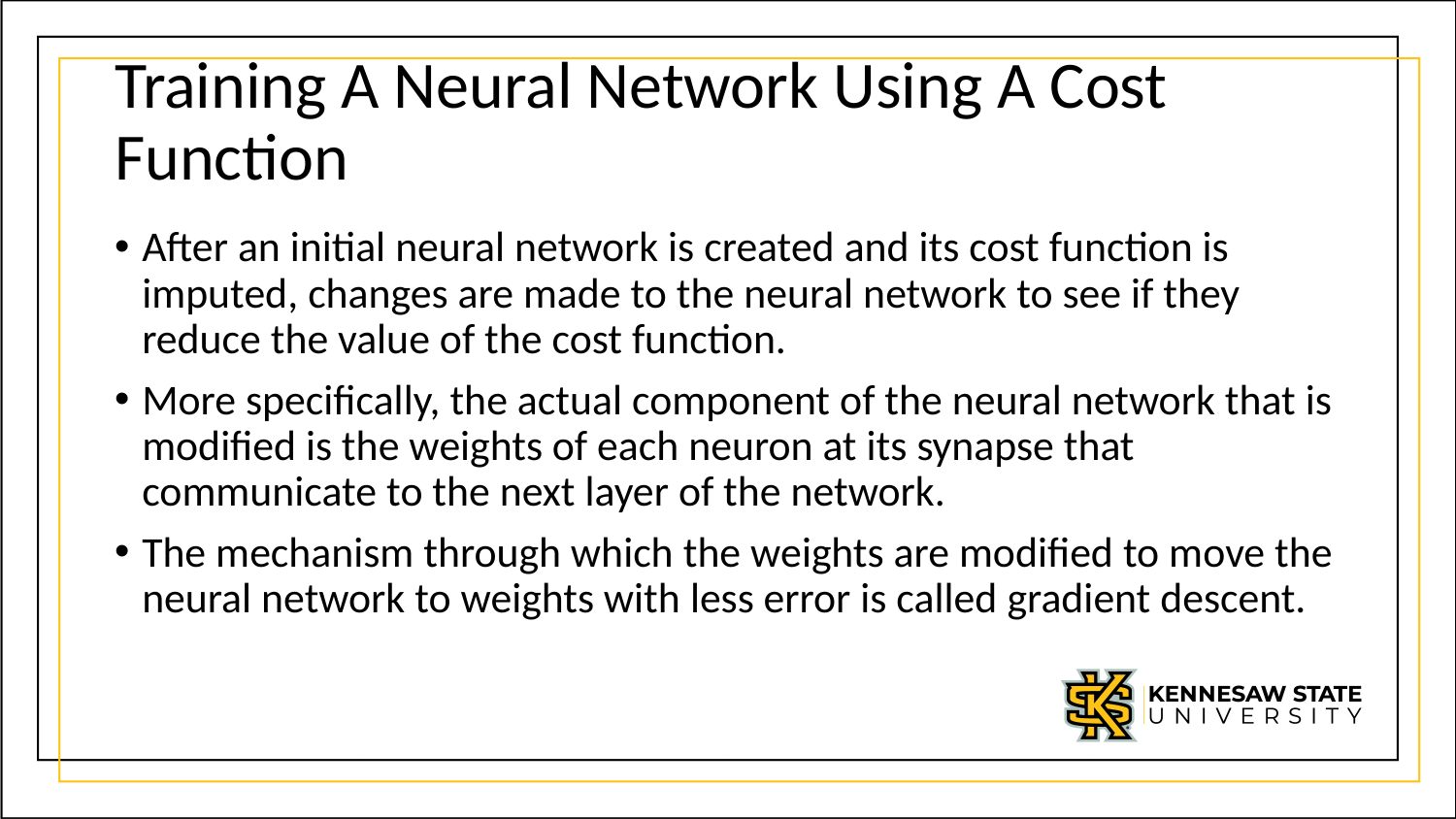

# Training A Neural Network Using A Cost Function
After an initial neural network is created and its cost function is imputed, changes are made to the neural network to see if they reduce the value of the cost function.
More specifically, the actual component of the neural network that is modified is the weights of each neuron at its synapse that communicate to the next layer of the network.
The mechanism through which the weights are modified to move the neural network to weights with less error is called gradient descent.